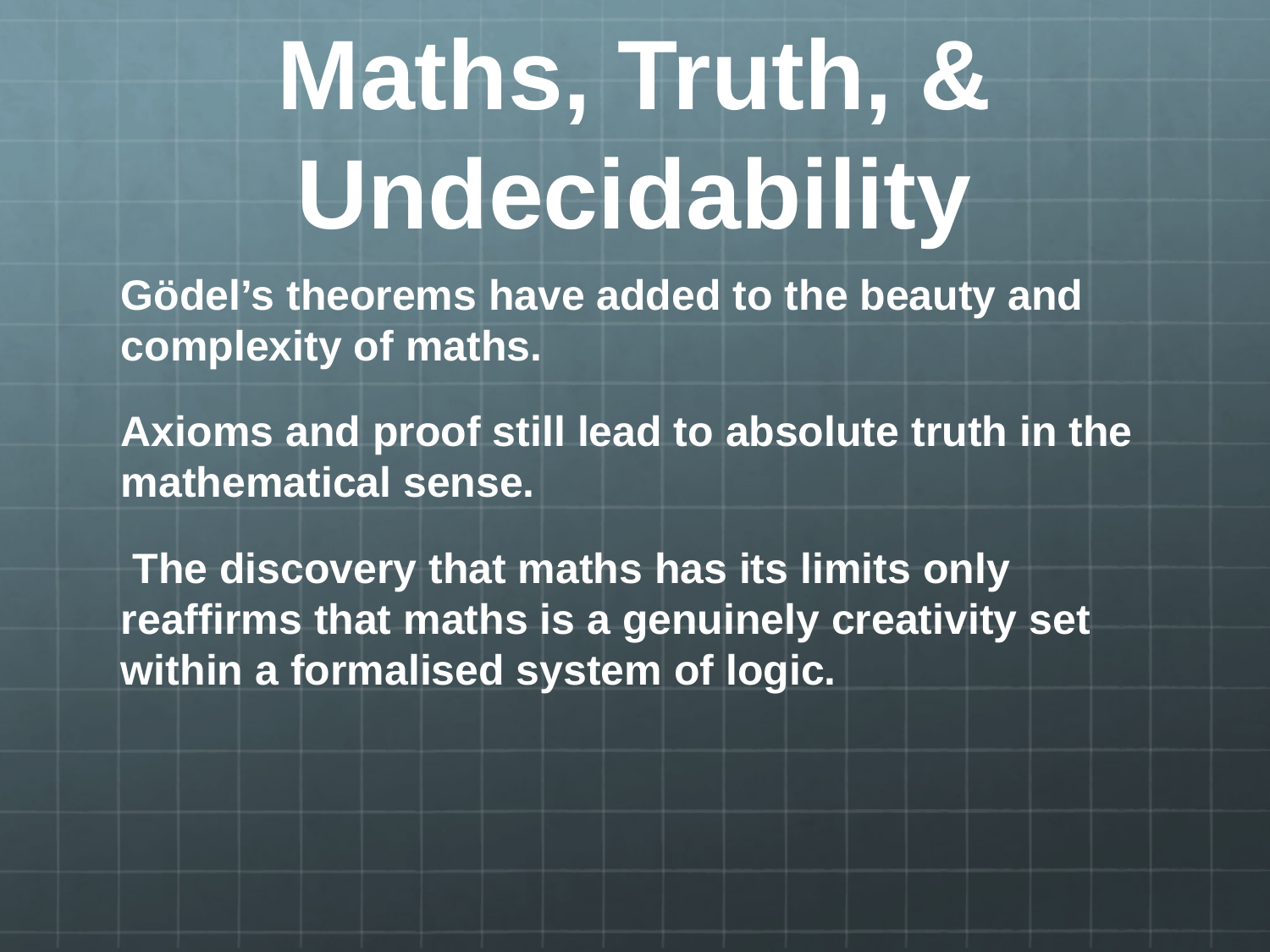

# Maths, Truth, & Undecidability
Gödel’s theorems have added to the beauty and complexity of maths.
Axioms and proof still lead to absolute truth in the mathematical sense.
 The discovery that maths has its limits only reaffirms that maths is a genuinely creativity set within a formalised system of logic.